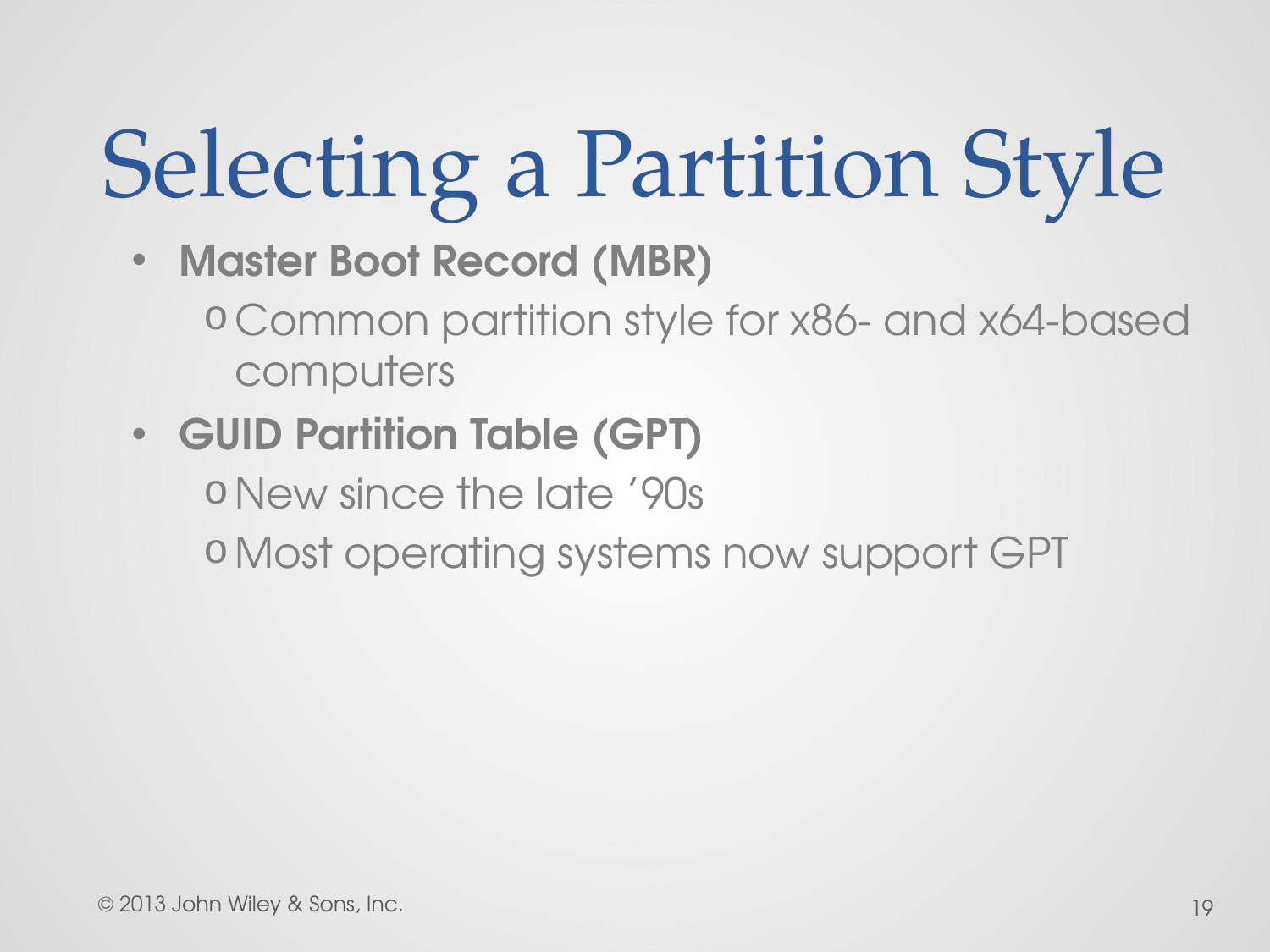

# Selecting a Partition Style
Master Boot Record (MBR)
Common partition style for x86- and x64-based computers
GUID Partition Table (GPT)
New since the late ’90s
Most operating systems now support GPT
© 2013 John Wiley & Sons, Inc.
19